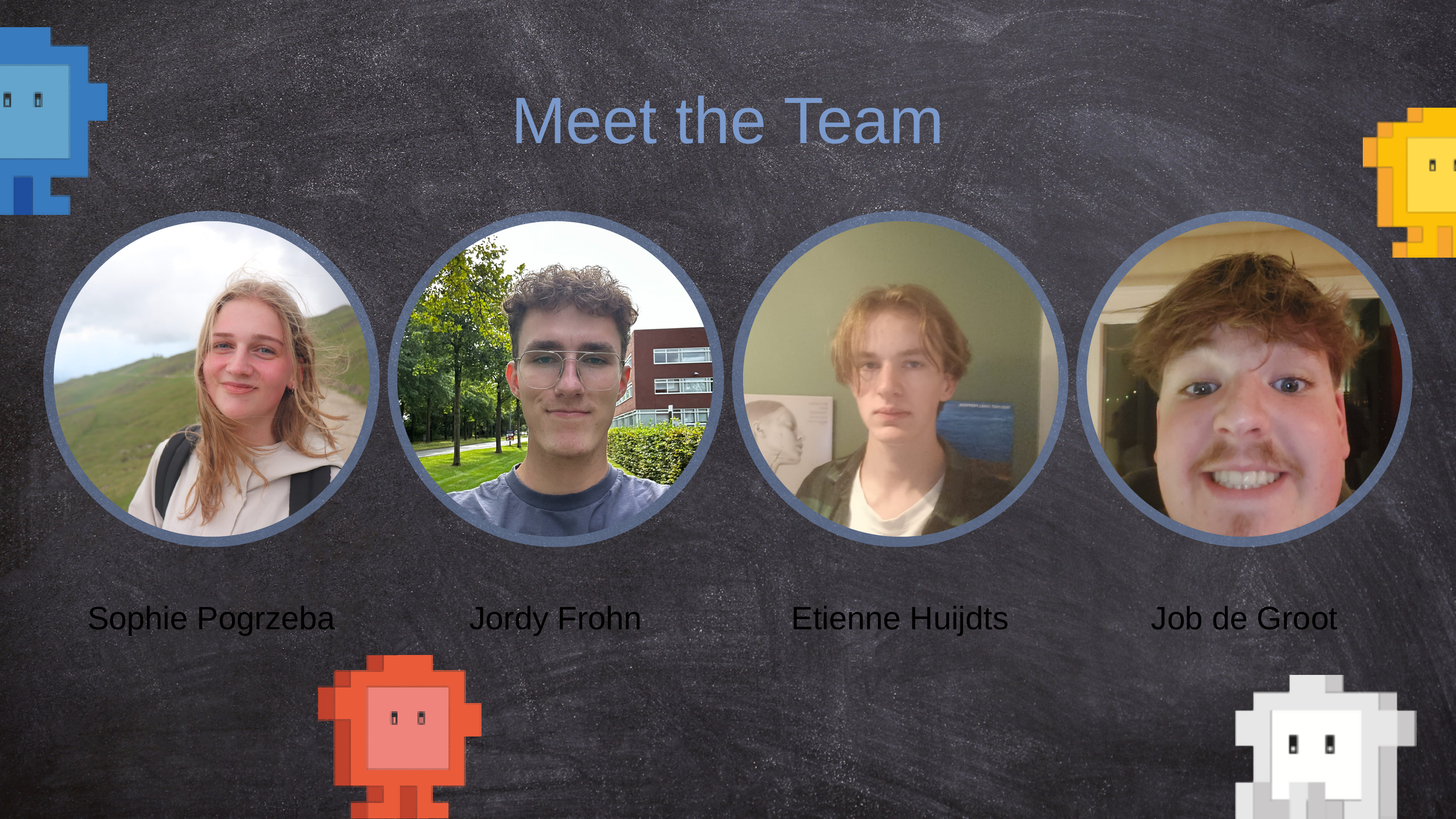

Meet the Team

Sophie Pogrzeba
Jordy Frohn
Etienne Huijdts
Job de Groot